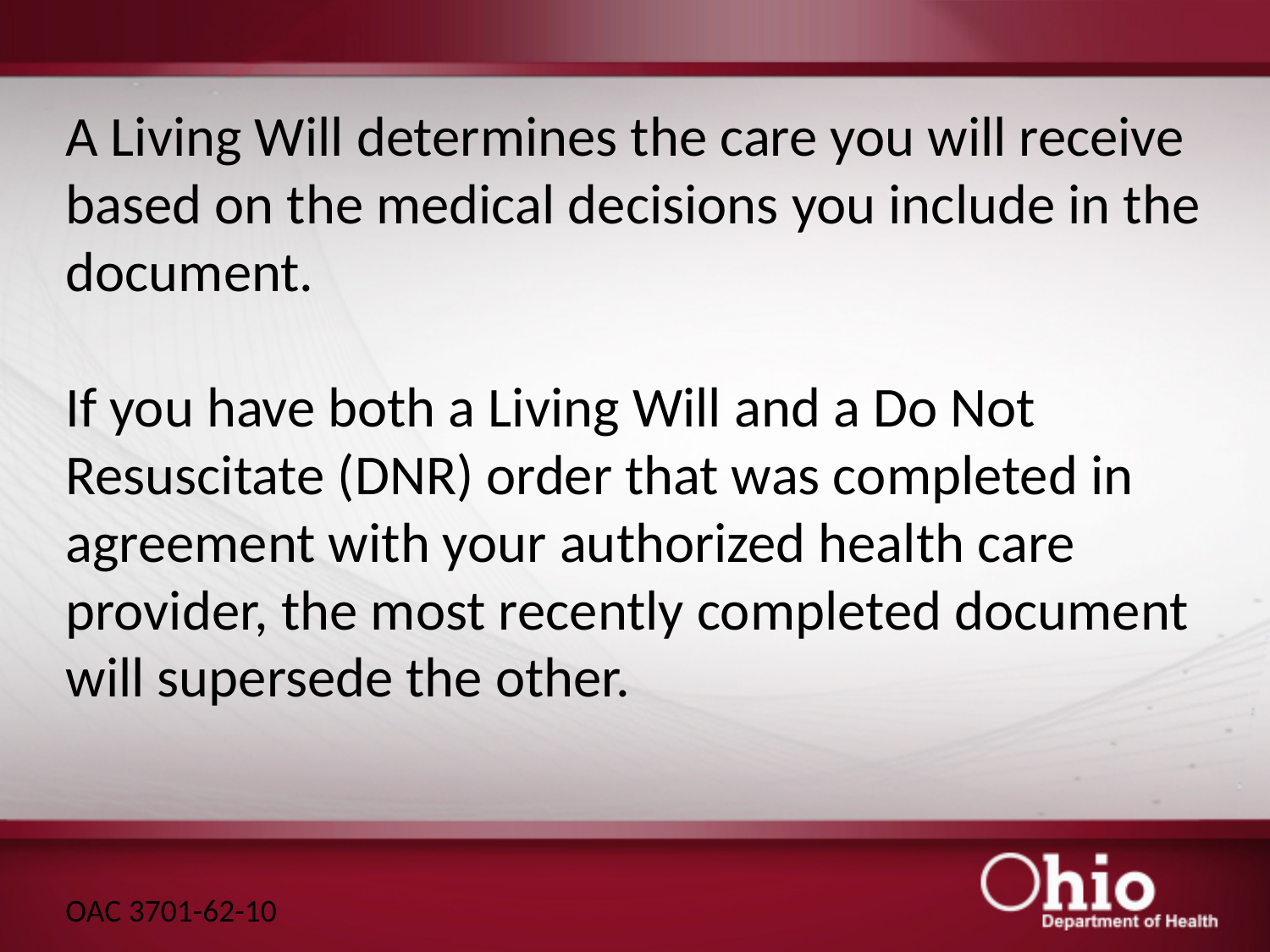

# A Living Will determines the care you will receive based on the medical decisions you include in the document. If you have both a Living Will and a Do Not Resuscitate (DNR) order that was completed in agreement with your authorized health care provider, the most recently completed document will supersede the other. OAC 3701-62-10